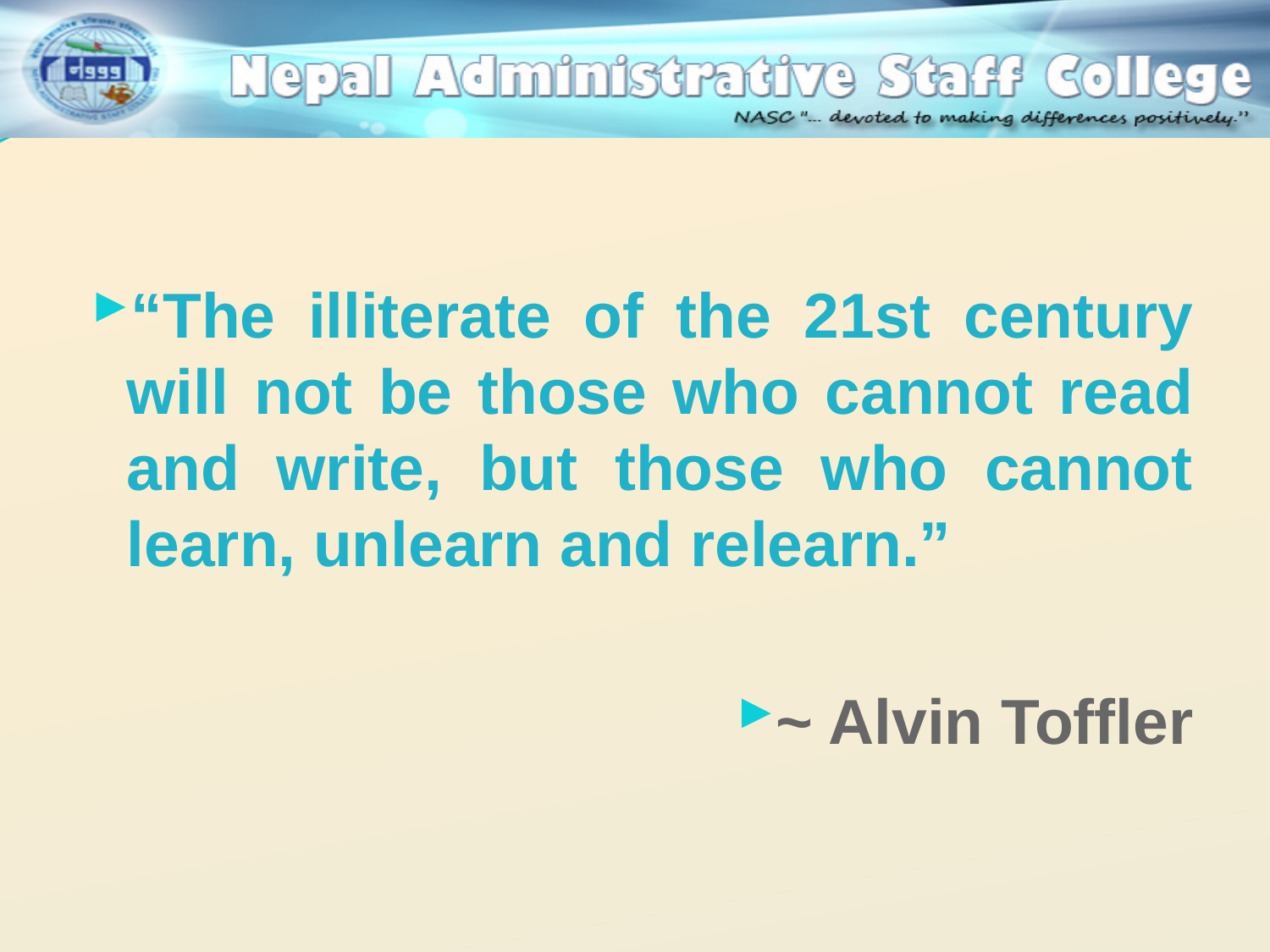

“The illiterate of the 21st century will not be those who cannot read and write, but those who cannot learn, unlearn and relearn.”

~ Alvin Toffler